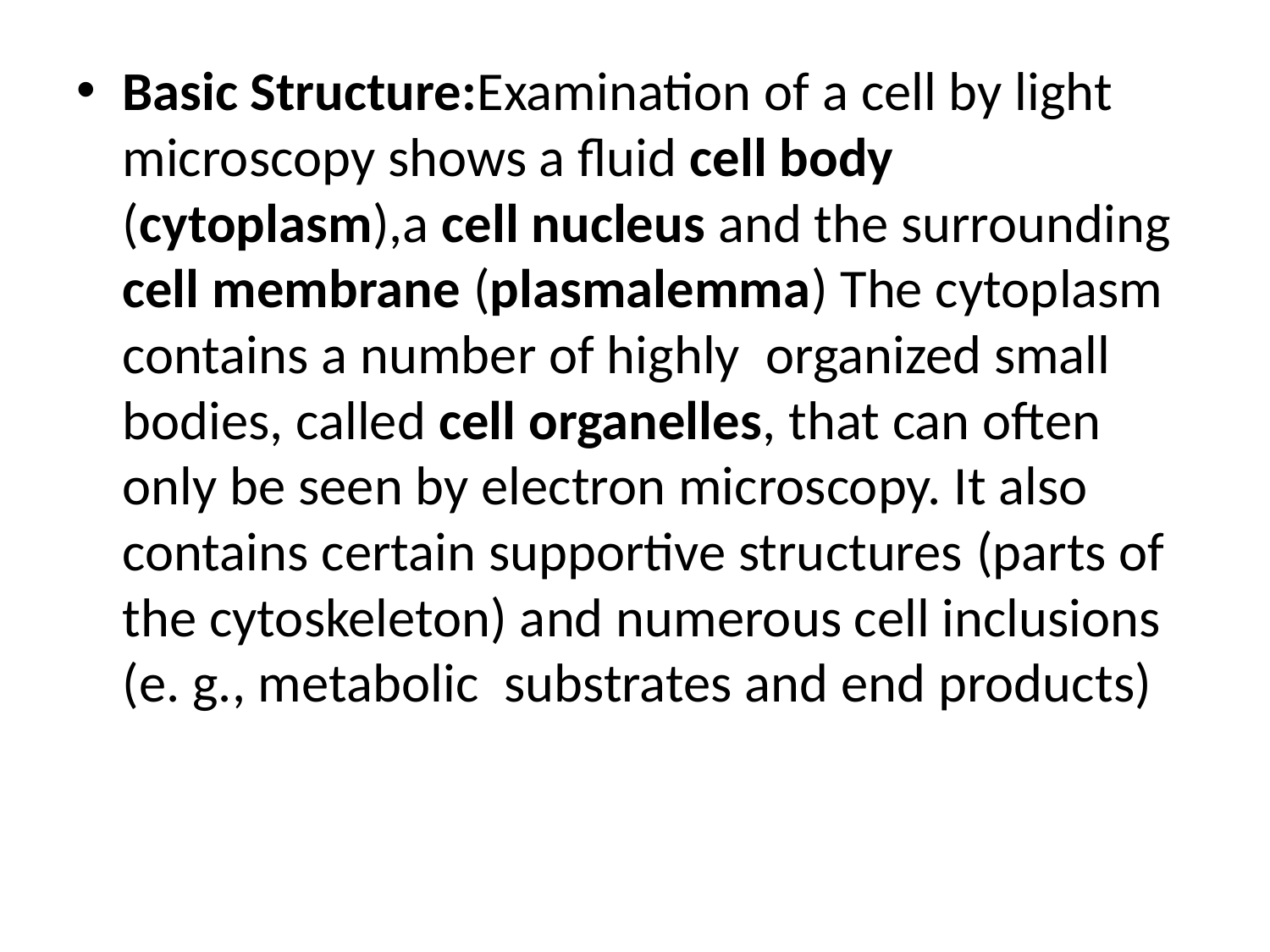

#
Basic Structure:Examination of a cell by light microscopy shows a fluid cell body (cytoplasm),a cell nucleus and the surrounding cell membrane (plasmalemma) The cytoplasm contains a number of highly  organized small bodies, called cell organelles, that can often only be seen by electron microscopy. It also contains certain supportive structures (parts of the cytoskeleton) and numerous cell inclusions (e. g., metabolic  substrates and end products)